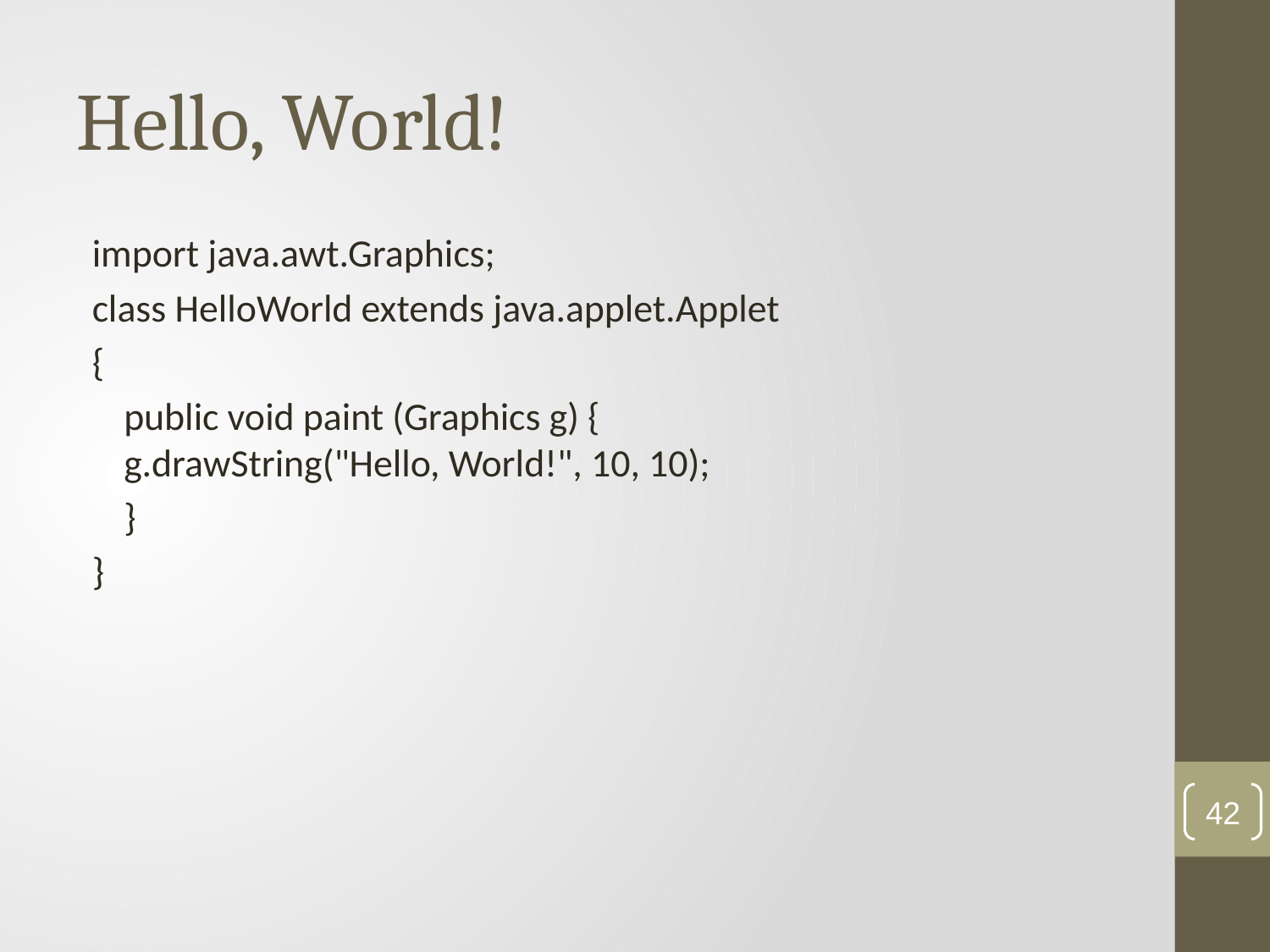

# Hello, World!
import java.awt.Graphics;
class HelloWorld extends java.applet.Applet
{
	public void paint (Graphics g) { 			g.drawString("Hello, World!", 10, 10);
	}
}

42